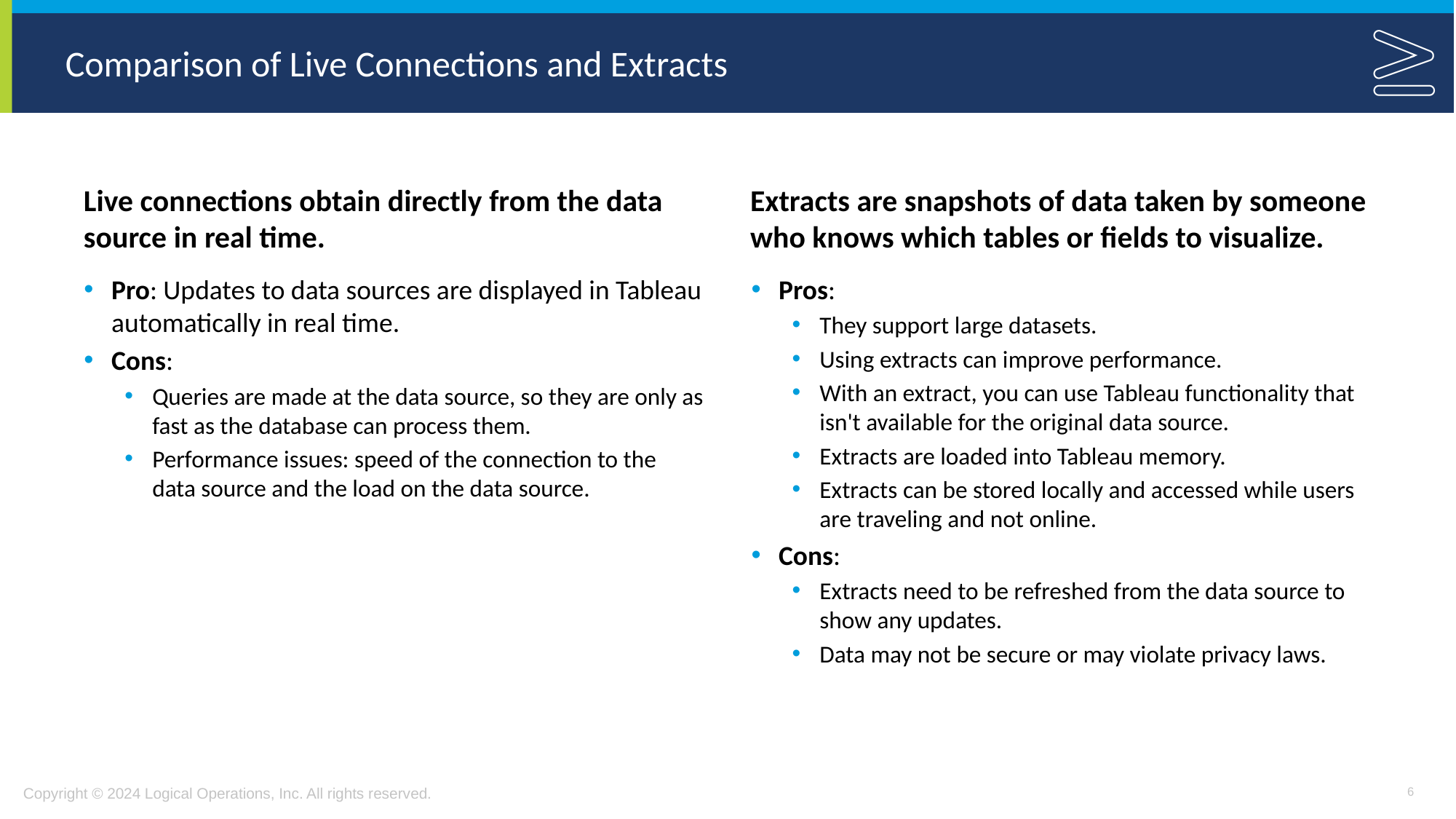

# Comparison of Live Connections and Extracts
Live connections obtain directly from the data source in real time.
Extracts are snapshots of data taken by someone who knows which tables or fields to visualize.
Pro: Updates to data sources are displayed in Tableau automatically in real time.
Cons:
Queries are made at the data source, so they are only as fast as the database can process them.
Performance issues: speed of the connection to the data source and the load on the data source.
Pros:
They support large datasets.
Using extracts can improve performance.
With an extract, you can use Tableau functionality that isn't available for the original data source.
Extracts are loaded into Tableau memory.
Extracts can be stored locally and accessed while users are traveling and not online.
Cons:
Extracts need to be refreshed from the data source to show any updates.
Data may not be secure or may violate privacy laws.
6